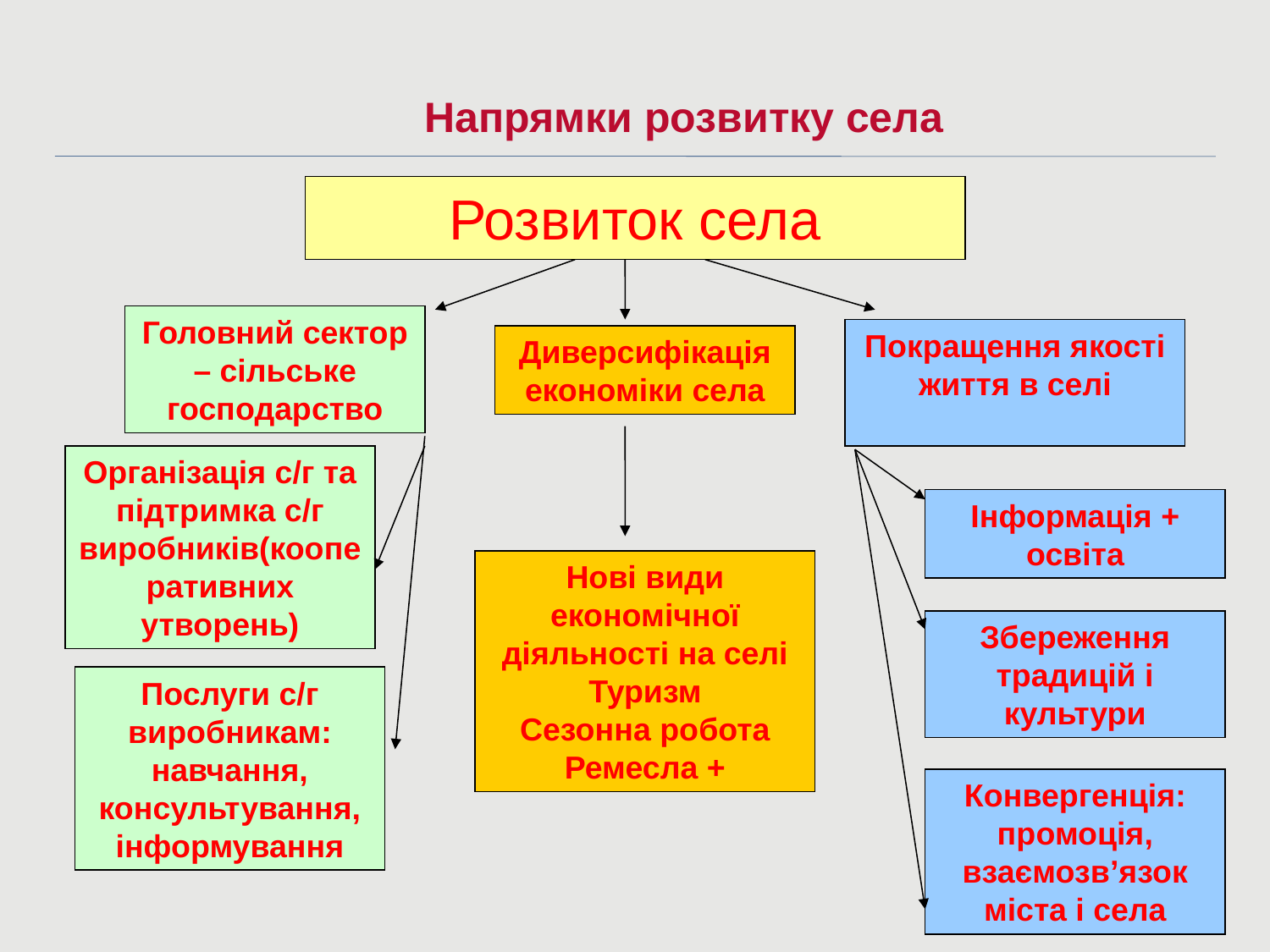

Напрямки розвитку села

Розвиток села

Головний сектор – сільське господарство
Покращення якості життя в селі
Диверсифікація економіки села

Організація с/г та підтримка с/г виробників(кооперативних утворень)

Інформація + освіта
Нові види економічної діяльності на селі
Туризм
Сезонна робота
Ремесла +
Збереження традицій і культури
Послуги с/г виробникам:
навчання, консультування, інформування
Конвергенція:
промоція, взаємозв’язок міста і села